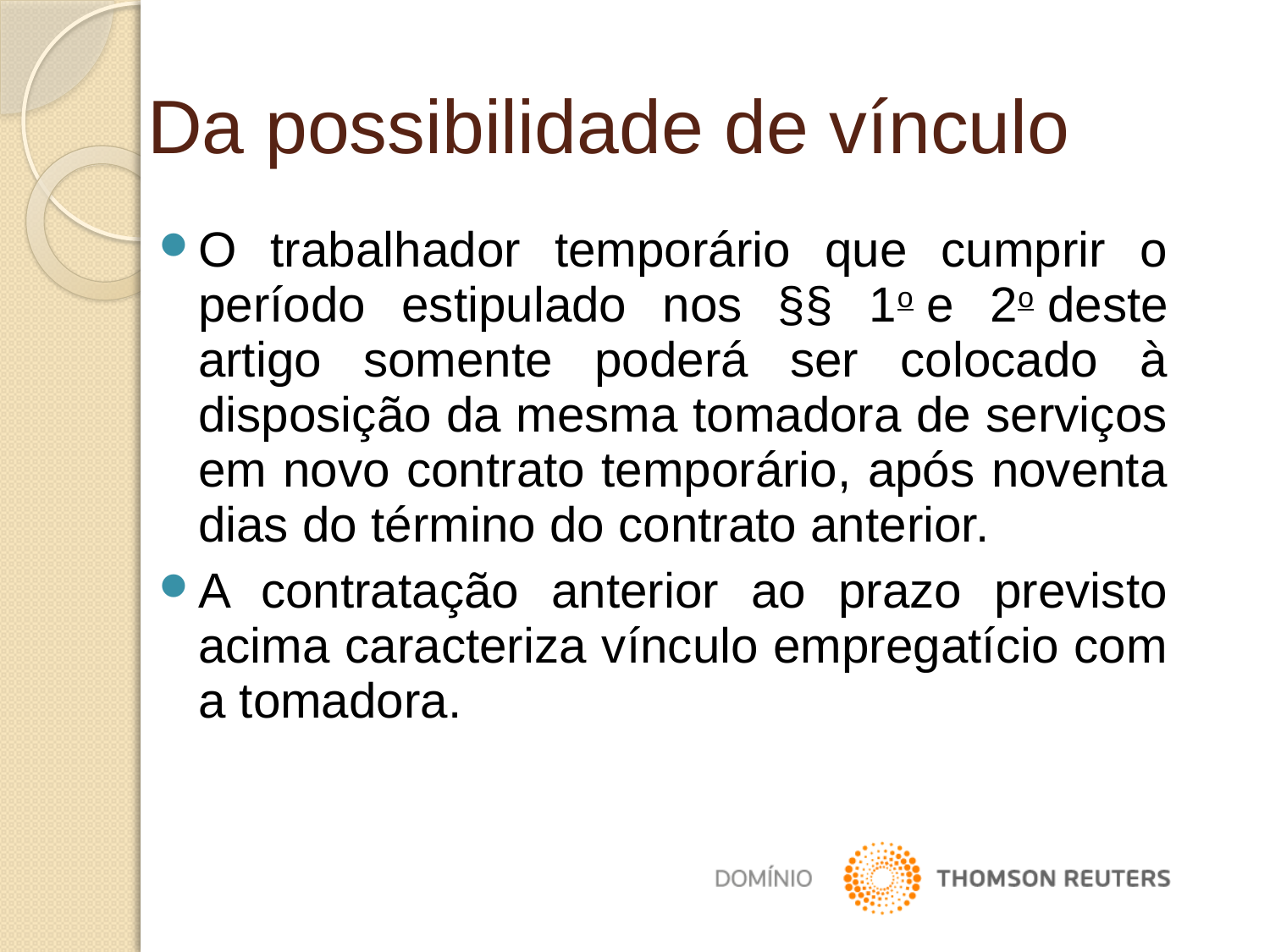

Da possibilidade de vínculo
O trabalhador temporário que cumprir o período estipulado nos §§ 1o e 2o deste artigo somente poderá ser colocado à disposição da mesma tomadora de serviços em novo contrato temporário, após noventa dias do término do contrato anterior.
A contratação anterior ao prazo previsto acima caracteriza vínculo empregatício com a tomadora.